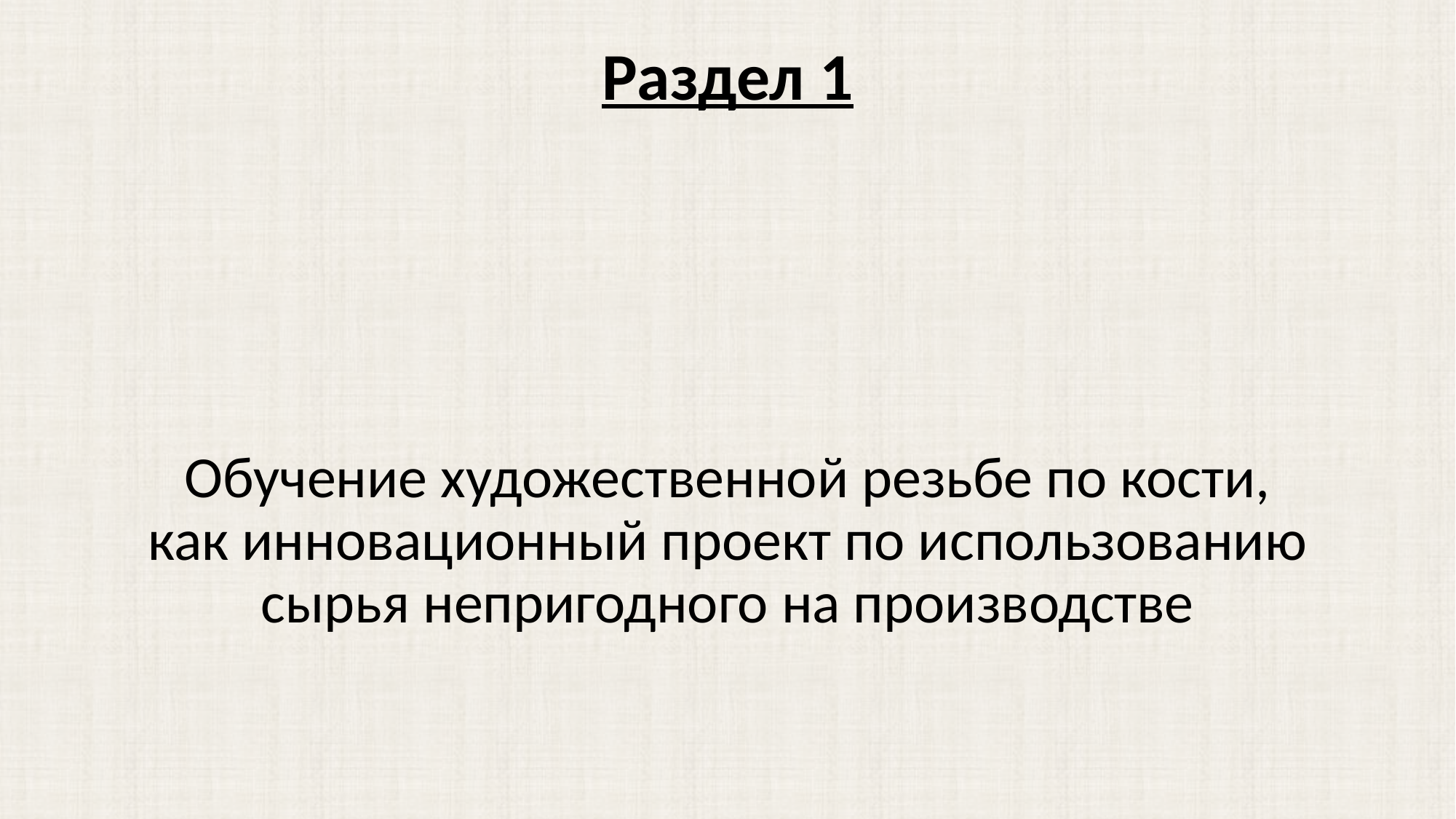

Раздел 1
# Обучение художественной резьбе по кости, как инновационный проект по использованию сырья непригодного на производстве